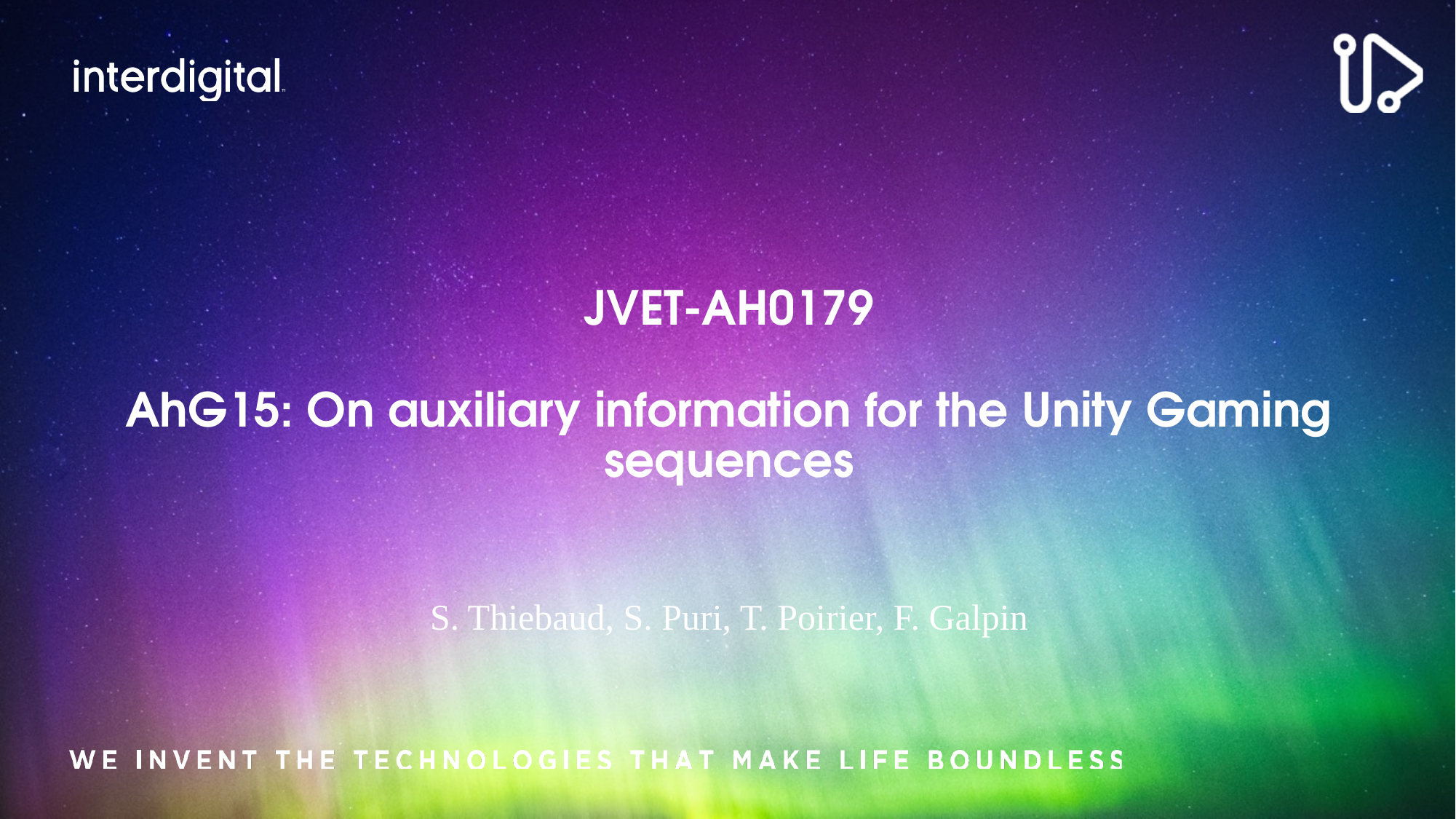

# JVET-AH0179 AhG15: On auxiliary information for the Unity Gaming sequences
S. Thiebaud, S. Puri, T. Poirier, F. Galpin